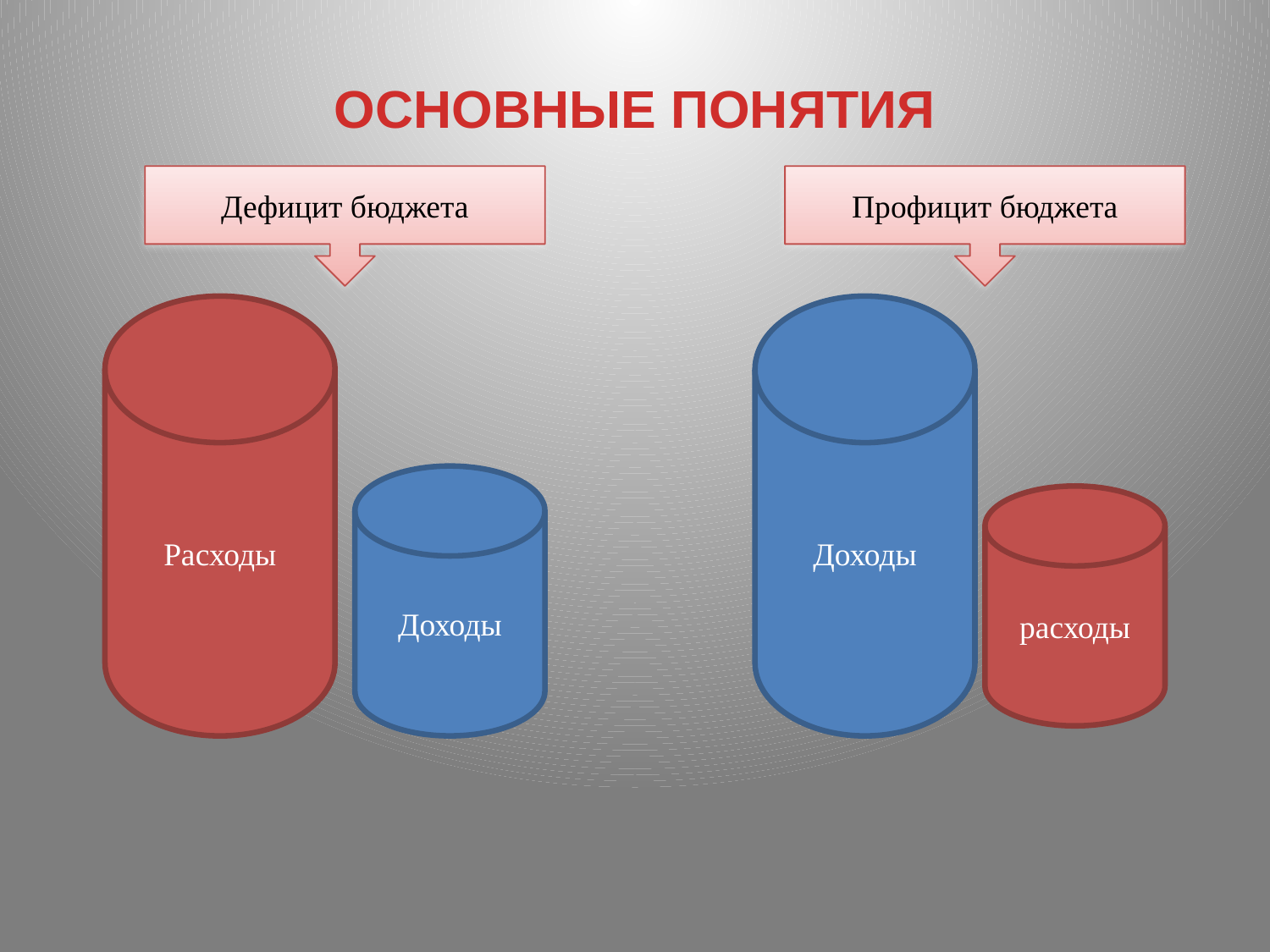

# ОСНОВНЫЕ ПОНЯТИЯ
Дефицит бюджета
Профицит бюджета
Расходы
Доходы

Доходы
расходы